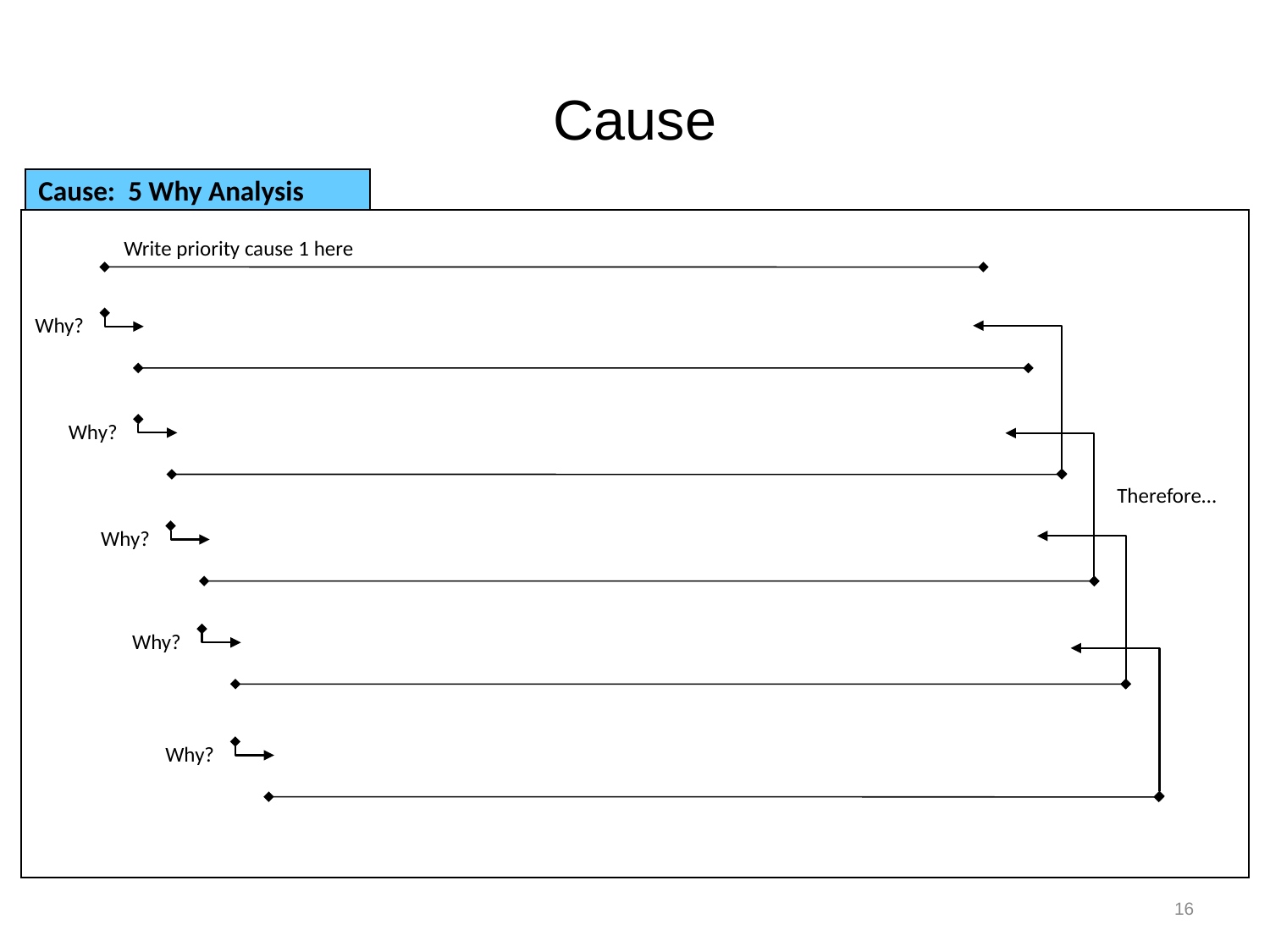

# Cause
Cause:  5 Why Analysis

Write priority cause 1 here

Why?

Why?

Why?

Why?

Why?

Therefore…
16